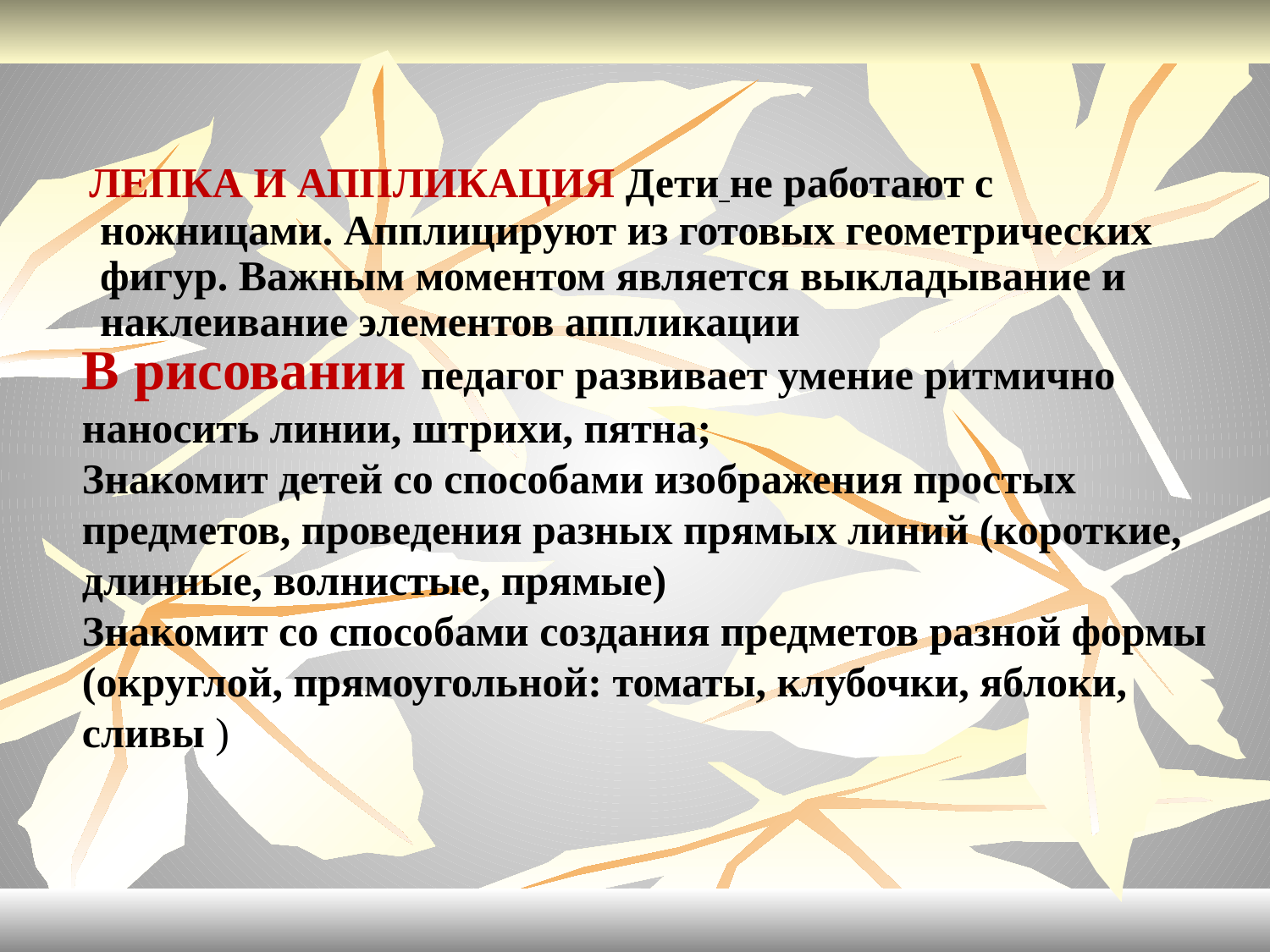

ЛЕПКА И АППЛИКАЦИЯ Дети не работают с ножницами. Апплицируют из готовых геометрических фигур. Важным моментом является выкладывание и наклеивание элементов аппликации

В рисовании педагог развивает умение ритмично наносить линии, штрихи, пятна;
Знакомит детей со способами изображения простых предметов, проведения разных прямых линий (короткие, длинные, волнистые, прямые)
Знакомит со способами создания предметов разной формы (округлой, прямоугольной: томаты, клубоч­ки, яблоки, сливы )